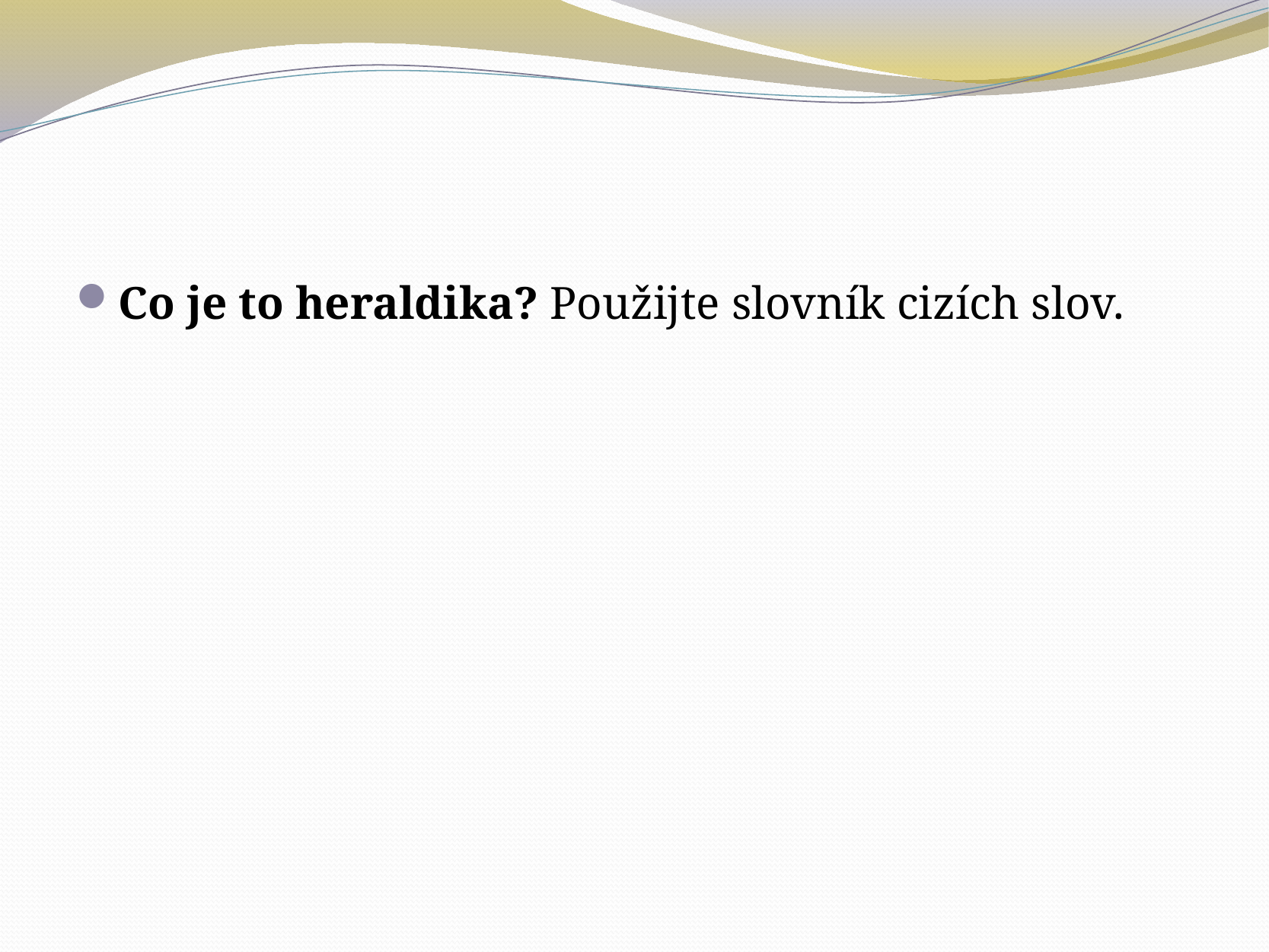

#
Co je to heraldika? Použijte slovník cizích slov.